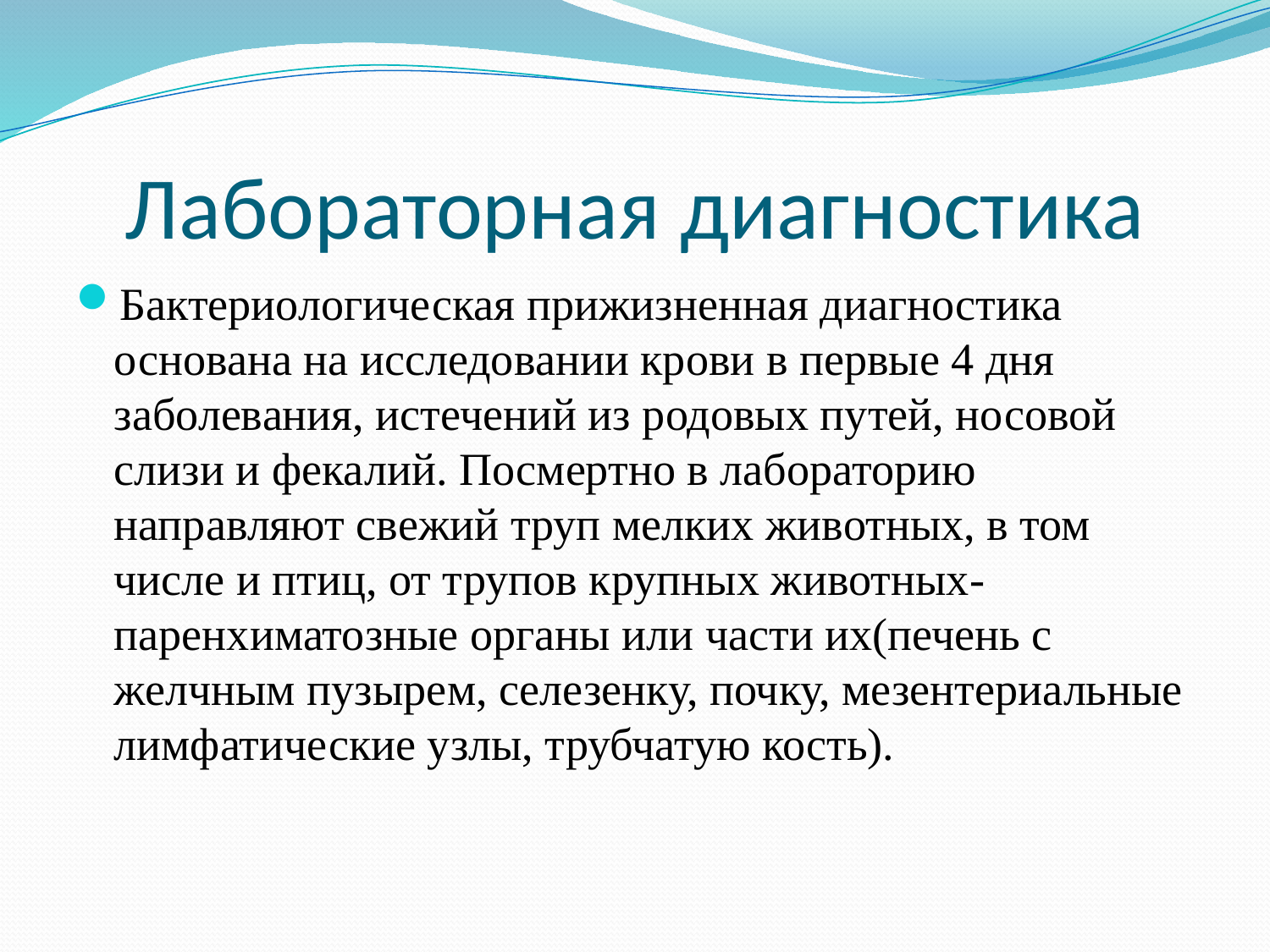

# Лабораторная диагностика
Бактериологическая прижизненная диагностика основана на исследовании крови в первые 4 дня заболевания, истечений из родовых путей, носовой слизи и фекалий. Посмертно в лабораторию направляют свежий труп мелких животных, в том числе и птиц, от трупов крупных животных- паренхиматозные органы или части их(печень с желчным пузырем, селезенку, почку, мезентериальные лимфатические узлы, трубчатую кость).